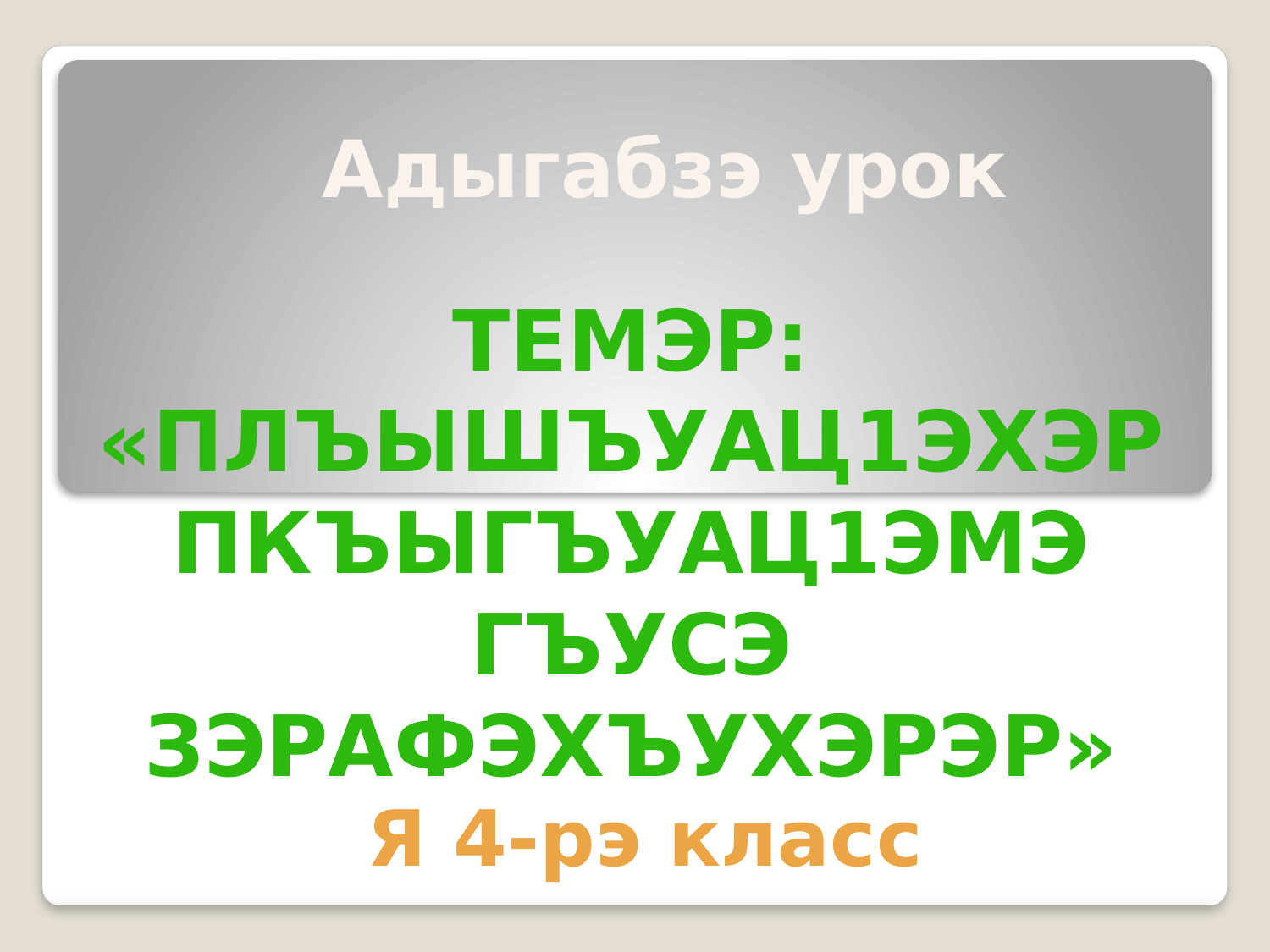

# Адыгабзэ урок
Темэр: «Плъышъуац1эхэр пкъыгъуац1эмэ гъусэ зэрафэхъухэрэр»
Я 4-рэ класс